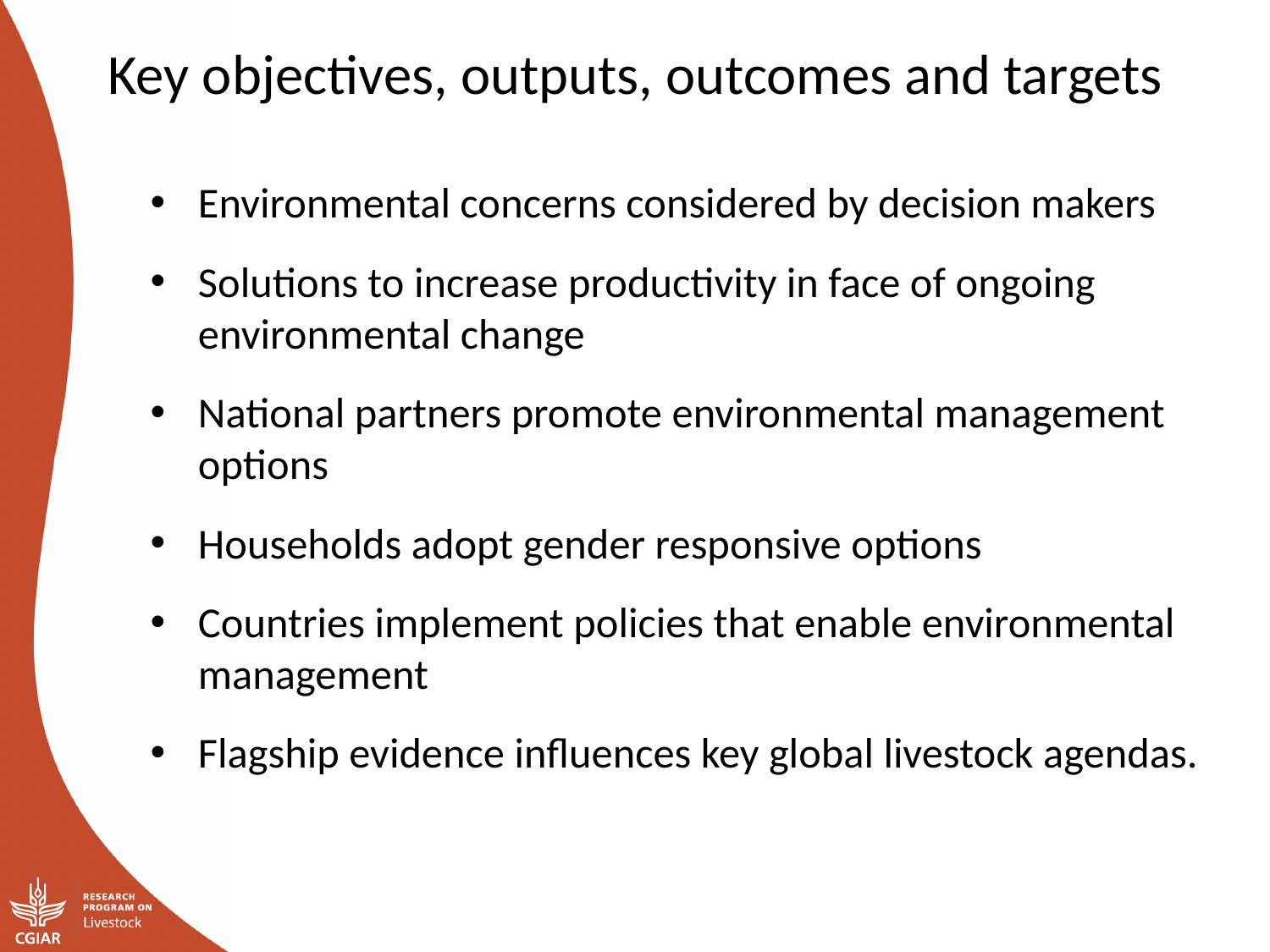

Key objectives, outputs, outcomes and targets
Environmental concerns considered by decision makers
Solutions to increase productivity in face of ongoing environmental change
National partners promote environmental management options
Households adopt gender responsive options
Countries implement policies that enable environmental management
Flagship evidence influences key global livestock agendas.